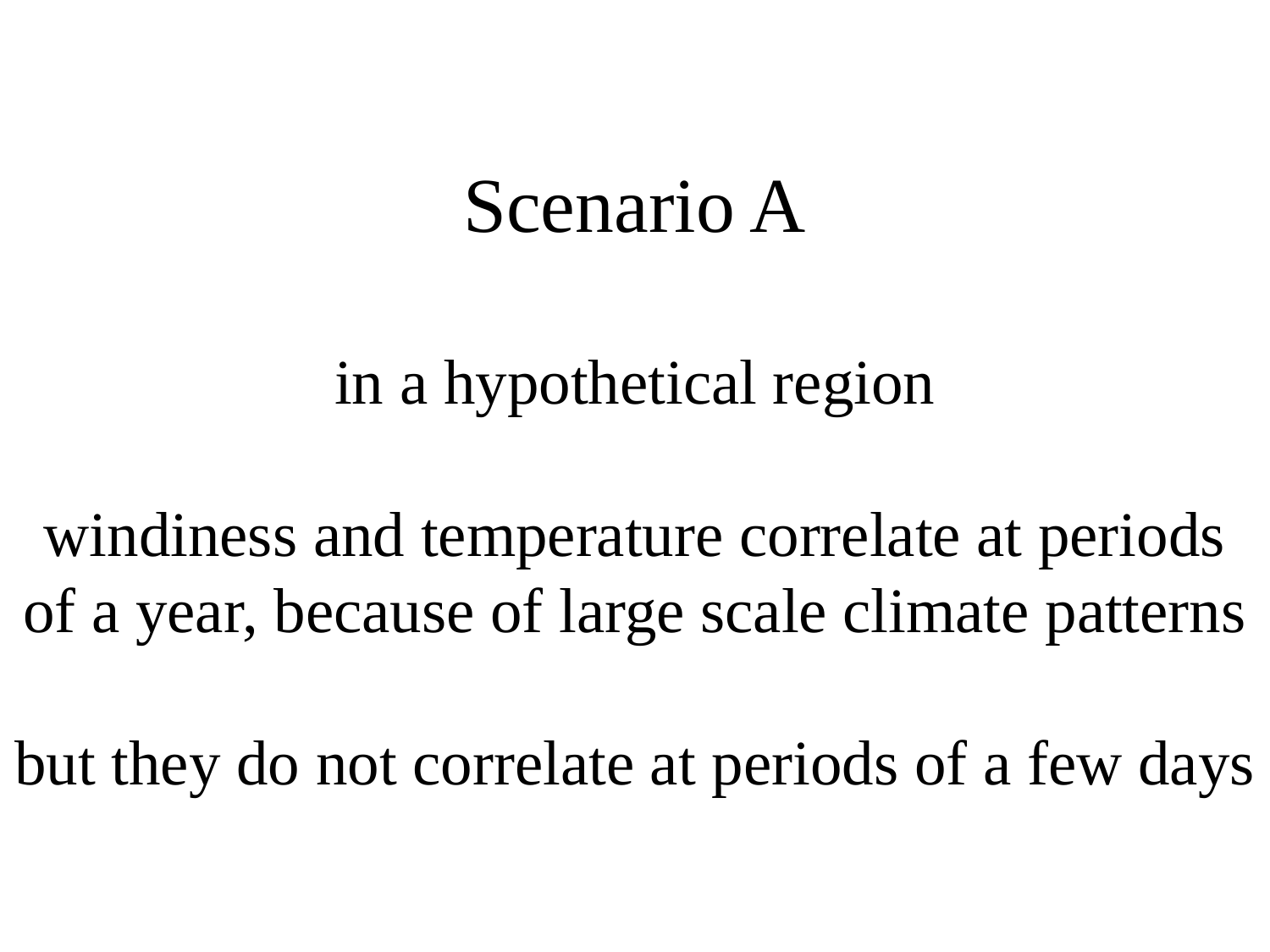

# Scenario A in a hypothetical region windiness and temperature correlate at periods of a year, because of large scale climate patterns but they do not correlate at periods of a few days